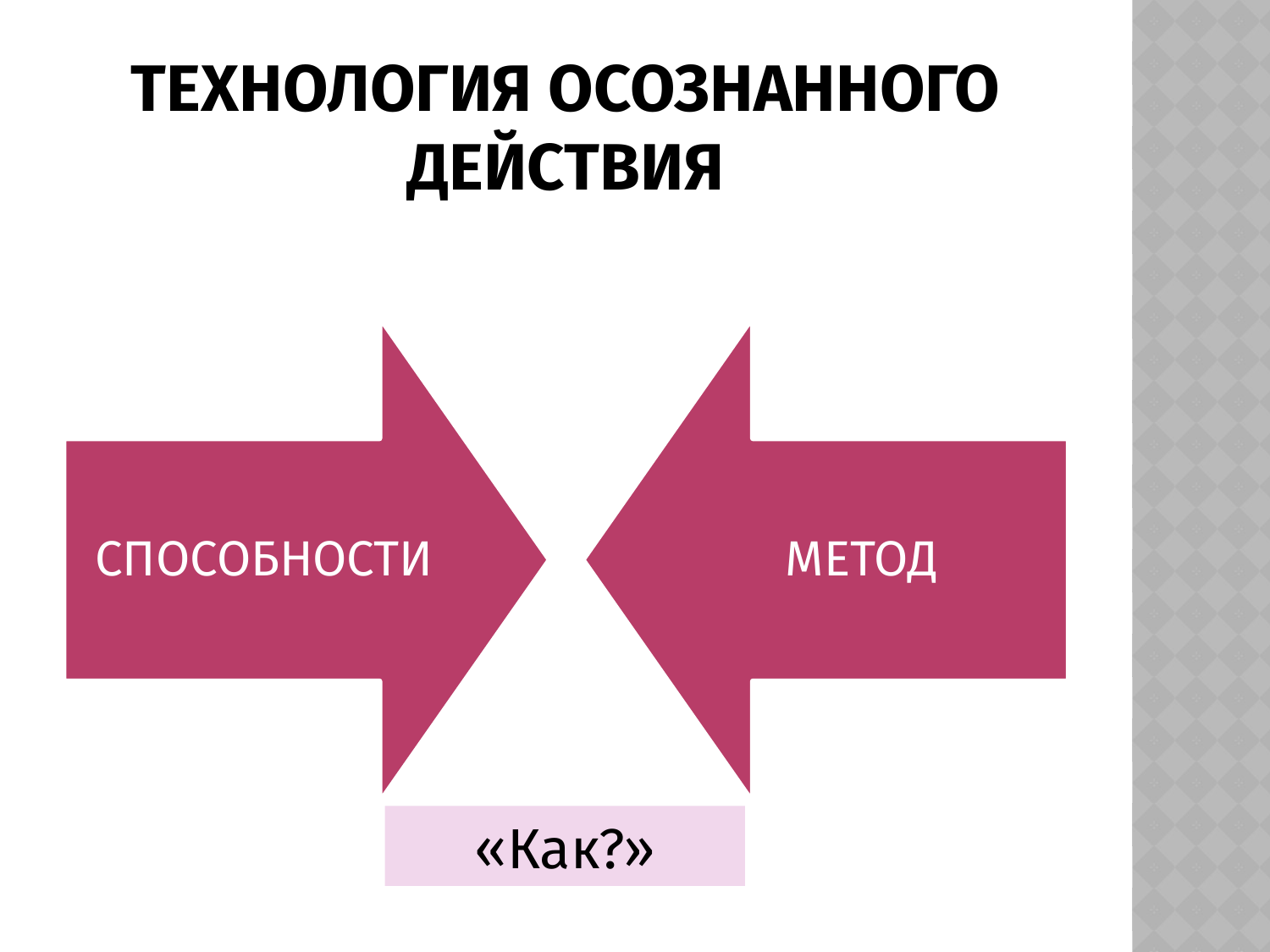

# Технология осознанного действия
СПОСОБНОСТИ
МЕТОД
«Как?»